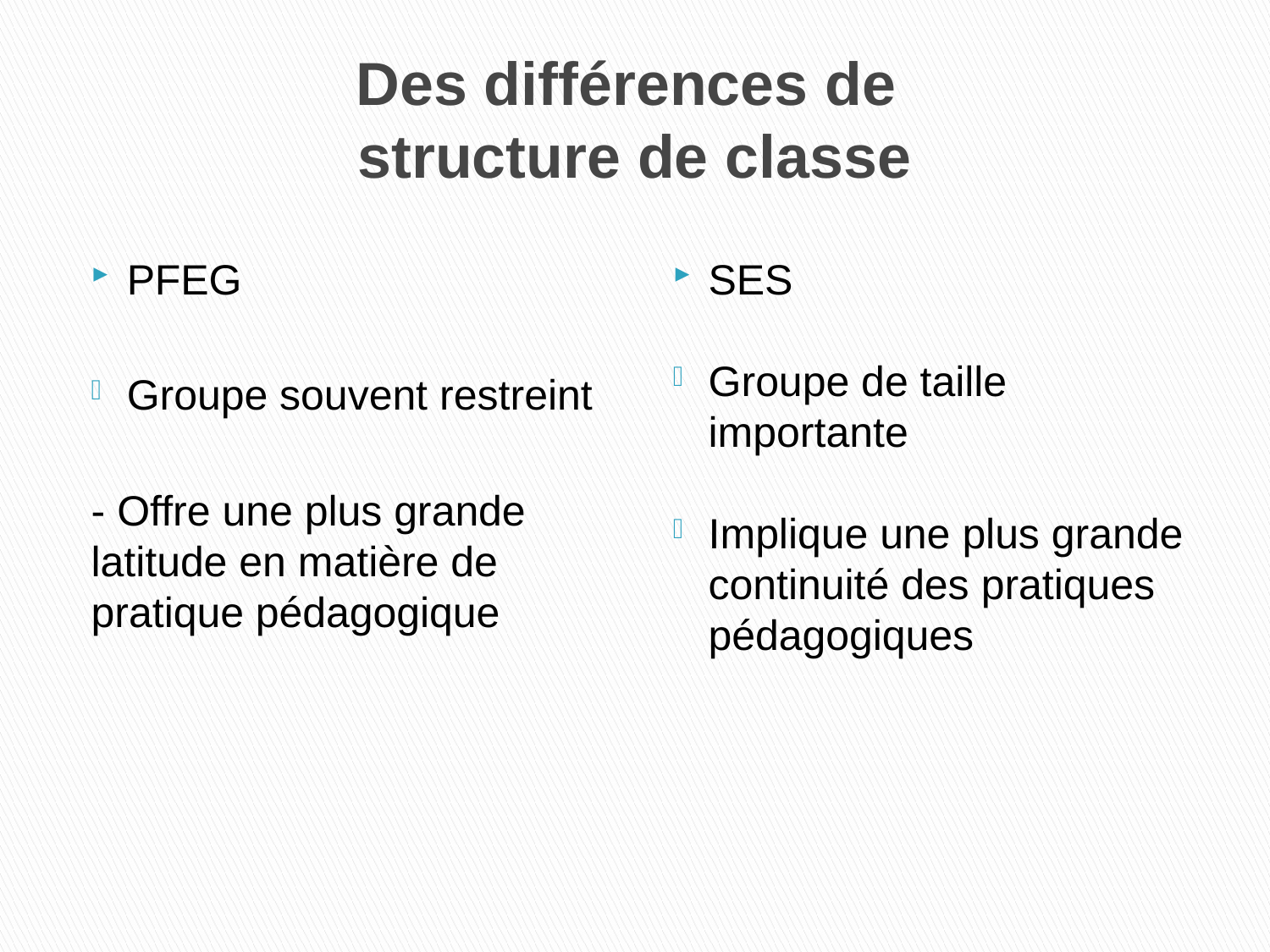

# Des différences de structure de classe
PFEG

Groupe souvent restreint

- Offre une plus grande latitude en matière de pratique pédagogique
SES

Groupe de taille importante

Implique une plus grande continuité des pratiques pédagogiques